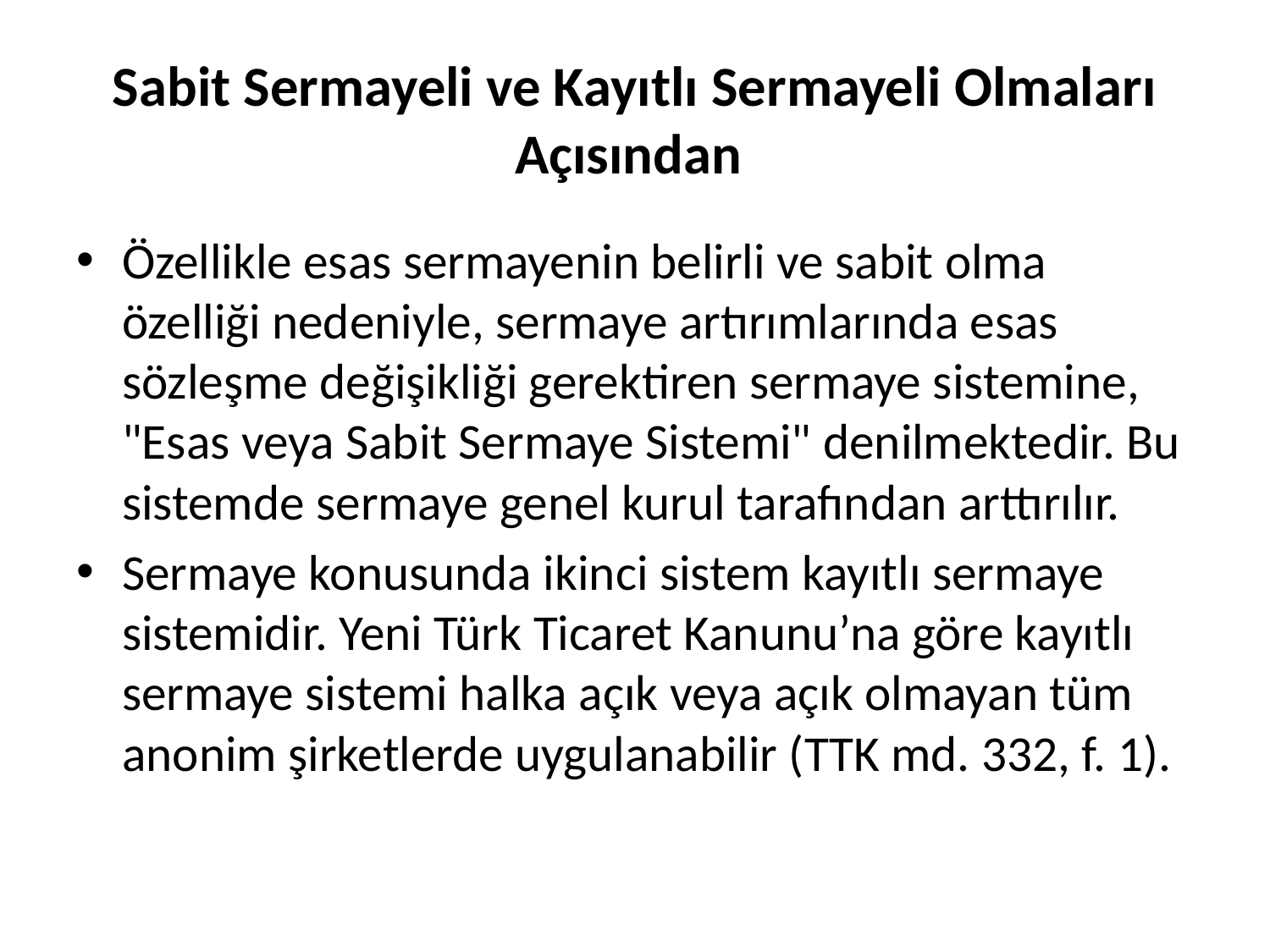

# Sabit Sermayeli ve Kayıtlı Sermayeli Olmaları Açısından
Özellikle esas sermayenin belirli ve sabit olma özelliği nedeniyle, sermaye artırımlarında esas sözleşme değişikliği gerektiren sermaye sistemine, "Esas veya Sabit Sermaye Sistemi" denilmektedir. Bu sistemde sermaye genel kurul tarafından arttırılır.
Sermaye konusunda ikinci sistem kayıtlı sermaye sistemidir. Yeni Türk Ticaret Kanunu’na göre kayıtlı sermaye sistemi halka açık veya açık olmayan tüm anonim şirketlerde uygulanabilir (TTK md. 332, f. 1).